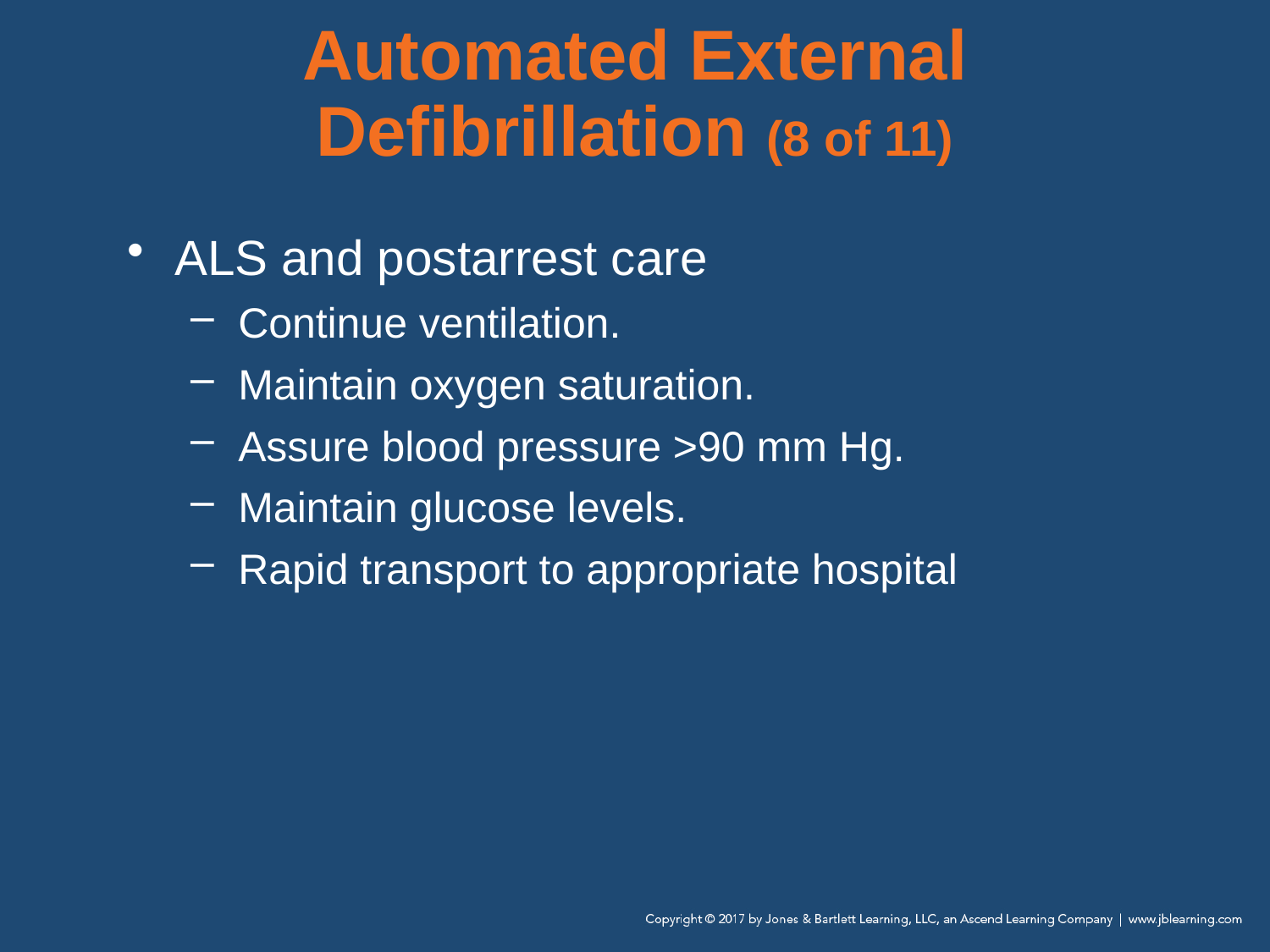

# Automated External Defibrillation (8 of 11)
ALS and postarrest care
Continue ventilation.
Maintain oxygen saturation.
Assure blood pressure >90 mm Hg.
Maintain glucose levels.
Rapid transport to appropriate hospital